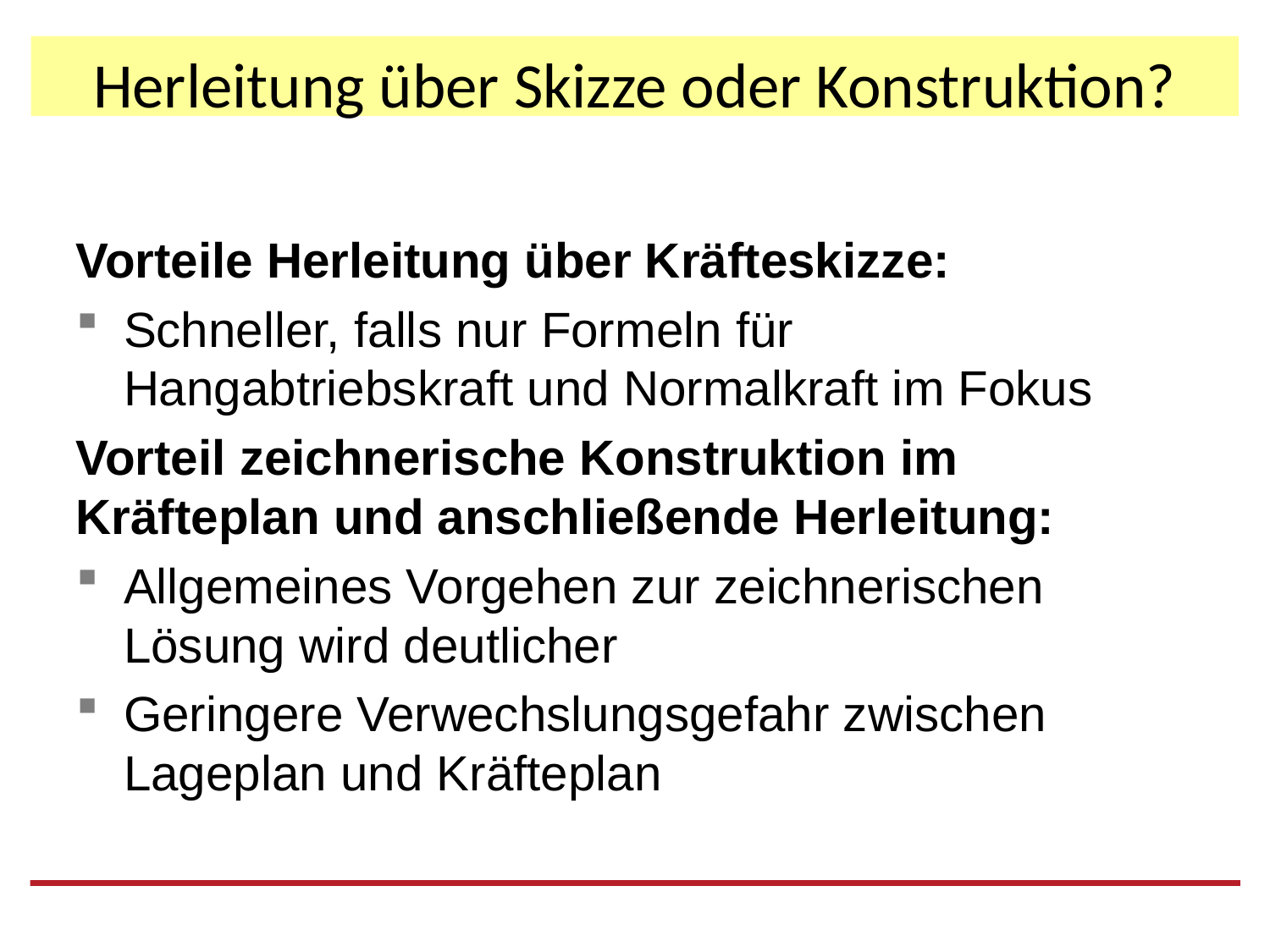

# Herleitung über Skizze oder Konstruktion?
Vorteile Herleitung über Kräfteskizze:
Schneller, falls nur Formeln für Hangabtriebskraft und Normalkraft im Fokus
Vorteil zeichnerische Konstruktion im Kräfteplan und anschließende Herleitung:
Allgemeines Vorgehen zur zeichnerischen Lösung wird deutlicher
Geringere Verwechslungsgefahr zwischen Lageplan und Kräfteplan